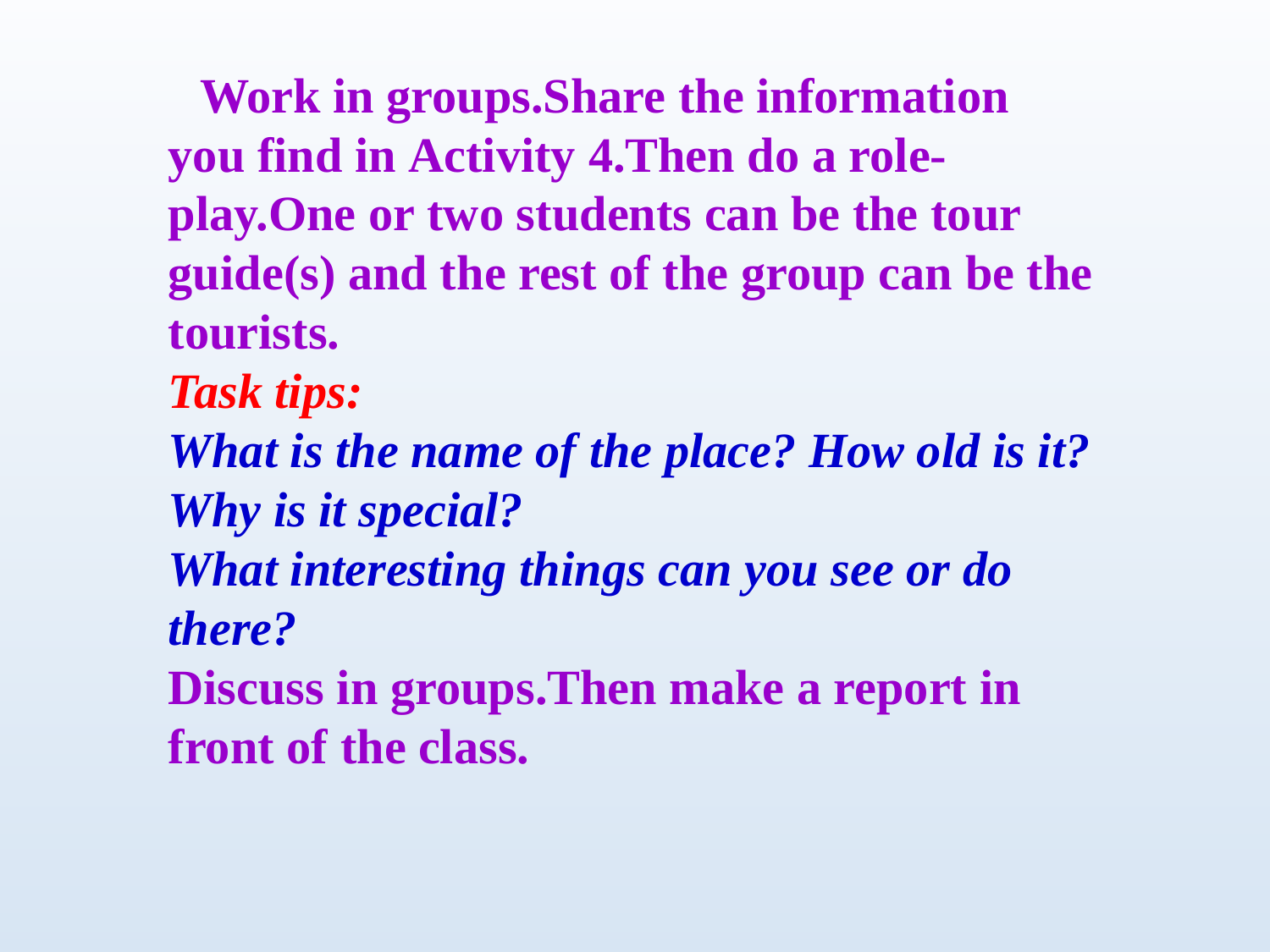

Work in groups.Share the information you find in Activity 4.Then do a role-play.One or two students can be the tour guide(s) and the rest of the group can be the tourists.
Task tips:
What is the name of the place? How old is it?
Why is it special?
What interesting things can you see or do there?
Discuss in groups.Then make a report in front of the class.